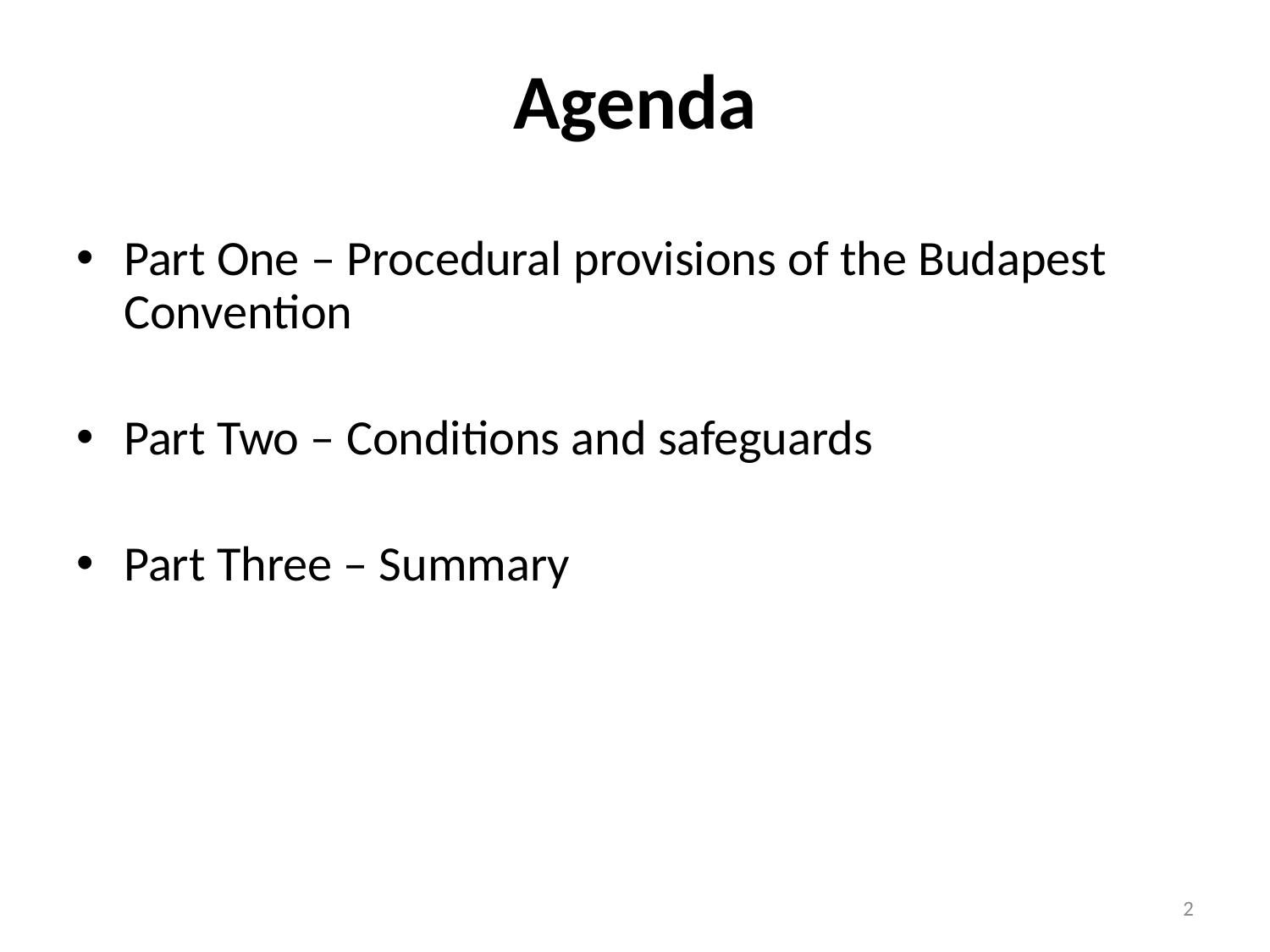

# Agenda

Part One – Procedural provisions of the Budapest Convention

Part Two – Conditions and safeguards

Part Three – Summary

2